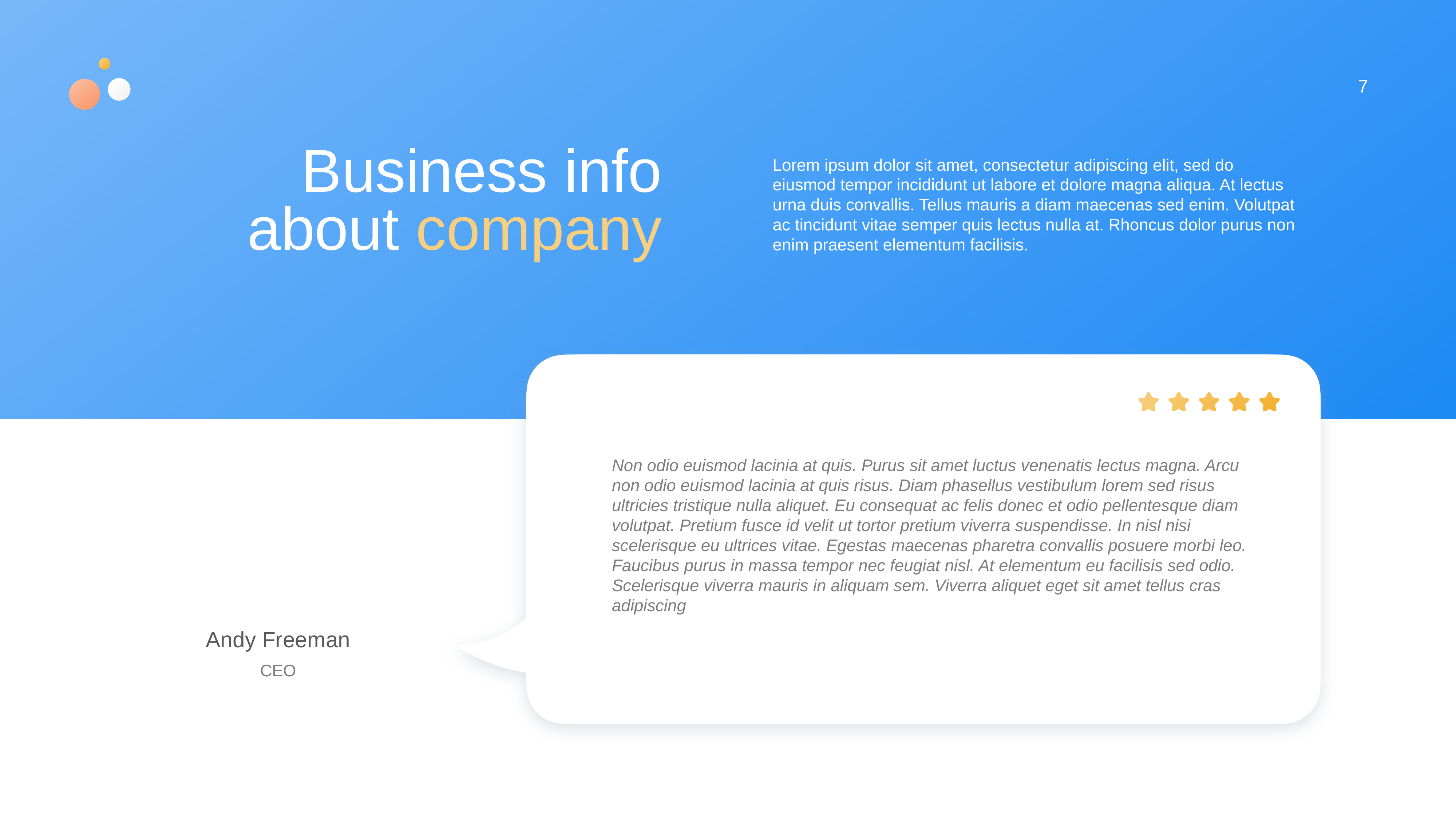

7
Business info
about company
Lorem ipsum dolor sit amet, consectetur adipiscing elit, sed do eiusmod tempor incididunt ut labore et dolore magna aliqua. At lectus urna duis convallis. Tellus mauris a diam maecenas sed enim. Volutpat ac tincidunt vitae semper quis lectus nulla at. Rhoncus dolor purus non enim praesent elementum facilisis.

Non odio euismod lacinia at quis. Purus sit amet luctus venenatis lectus magna. Arcu non odio euismod lacinia at quis risus. Diam phasellus vestibulum lorem sed risus ultricies tristique nulla aliquet. Eu consequat ac felis donec et odio pellentesque diam volutpat. Pretium fusce id velit ut tortor pretium viverra suspendisse. In nisl nisi scelerisque eu ultrices vitae. Egestas maecenas pharetra convallis posuere morbi leo. Faucibus purus in massa tempor nec feugiat nisl. At elementum eu facilisis sed odio. Scelerisque viverra mauris in aliquam sem. Viverra aliquet eget sit amet tellus cras adipiscing

Andy Freeman
CEO